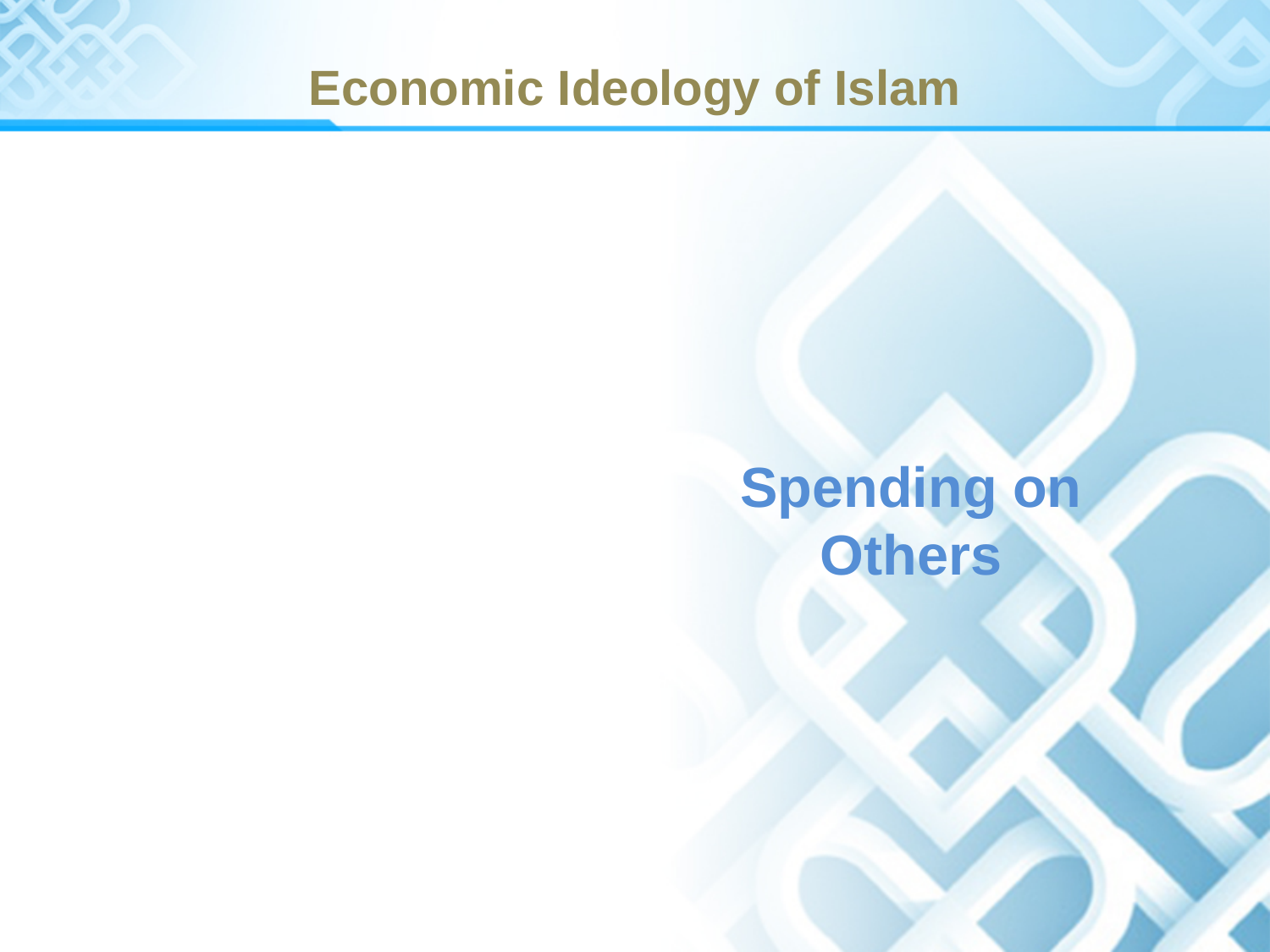

# Economic Ideology of Islam
Spending on Others